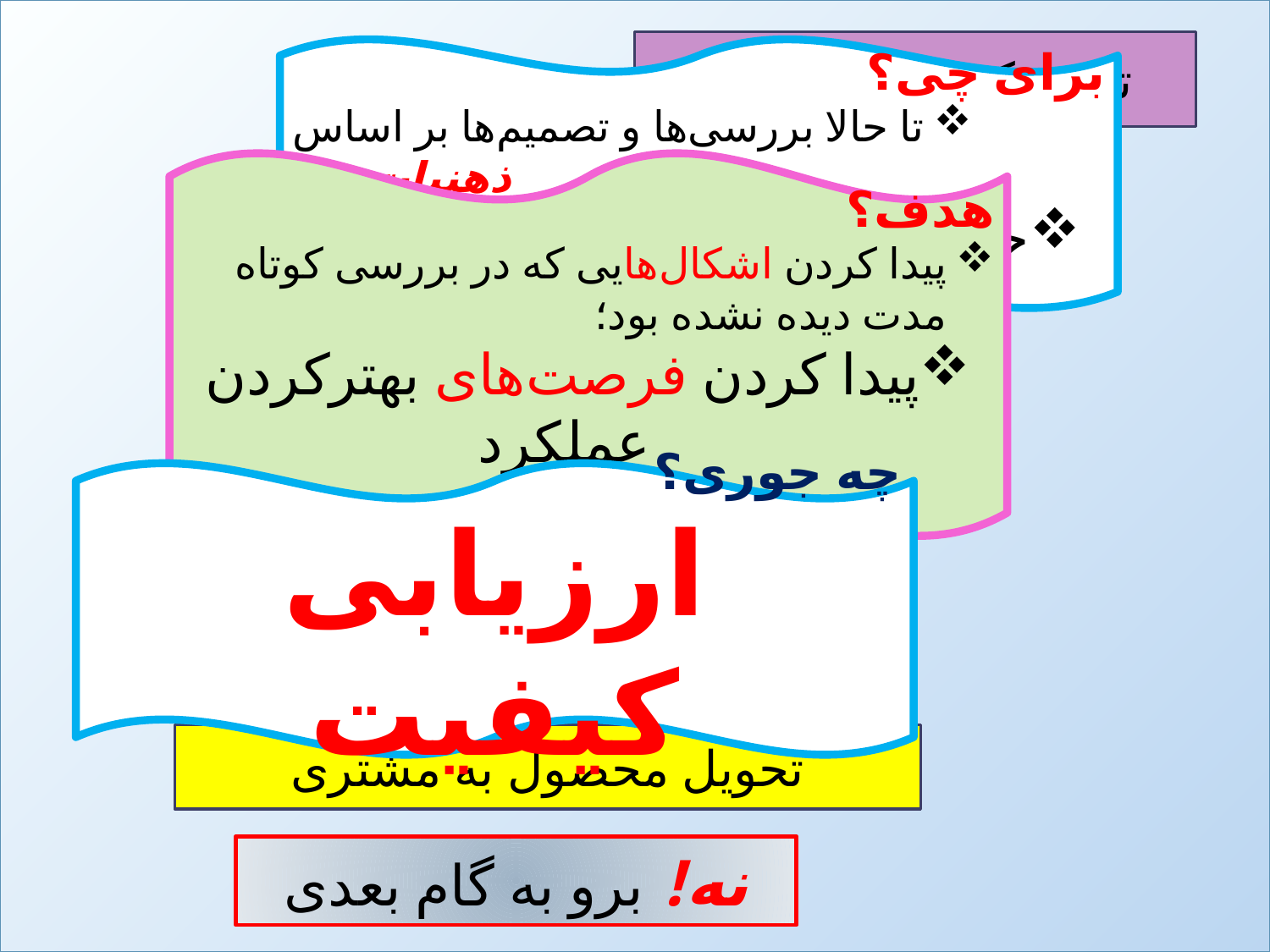

#
تعیین کیفیت موردنظر
برای چی؟
تا حالا بررسی‌ها و تصمیم‌ها بر اساس ذهنیات بود.
حالا در میدان عمل بررسی کن!

انتخاب مجری
هدف؟
پیدا کردن اشکال‌هایی که در بررسی کوتاه مدت دیده نشده بود؛
پیدا کردن فرصت‌های بهترکردن عملکرد

ارزشیابی
تصمیم؟

ارزیابی تهدیدها

چه جوری؟
ارزیابی کیفیت

پایش کیفیت: پیشگیری/زنگ هشدار

اجرای کار: تولید محصول

تحویل محصول به مشتری
نه! برو به گام بعدی